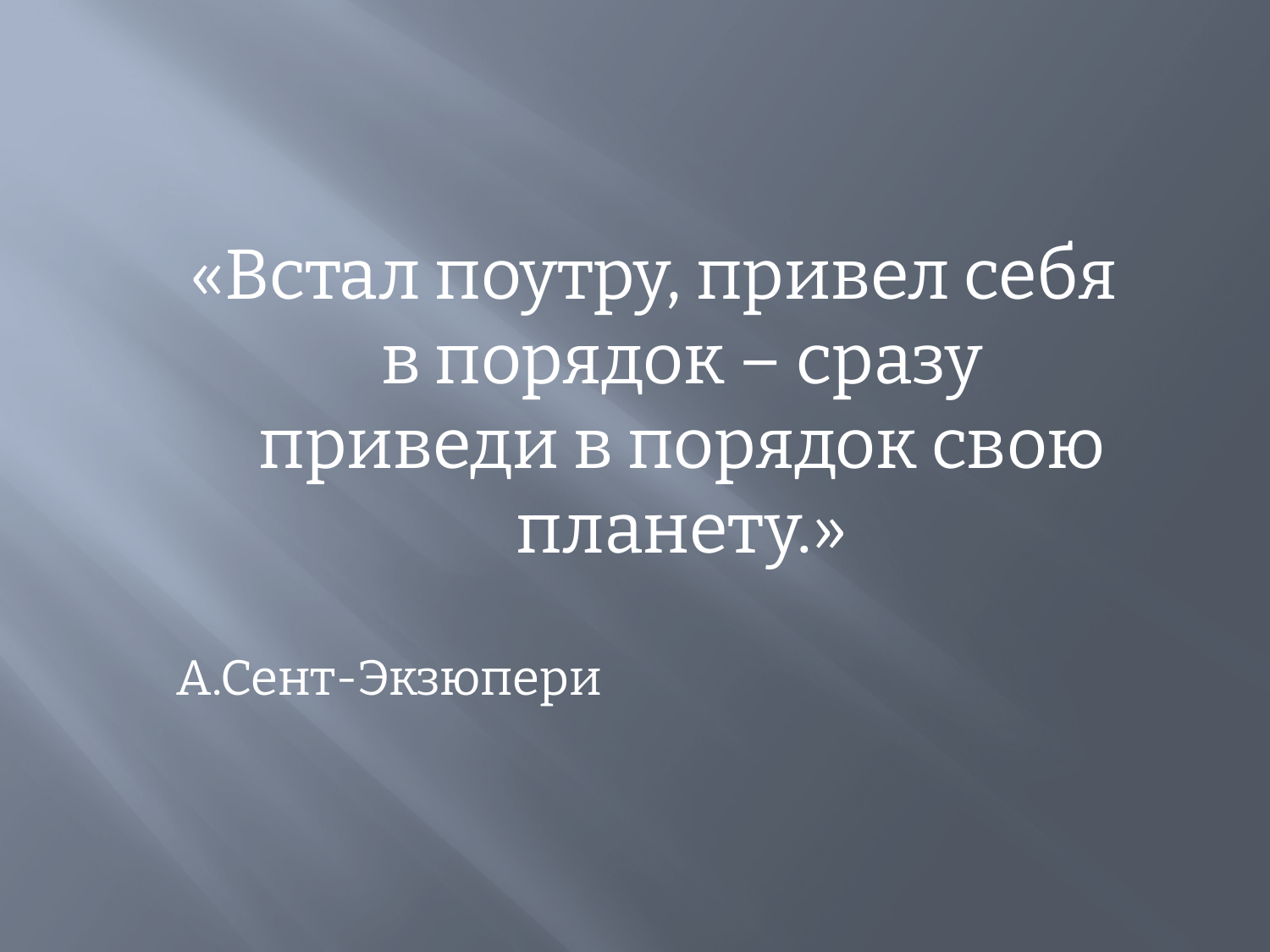

«Встал поутру, привел себя в порядок – сразу приведи в порядок свою планету.»

А.Сент-Экзюпери